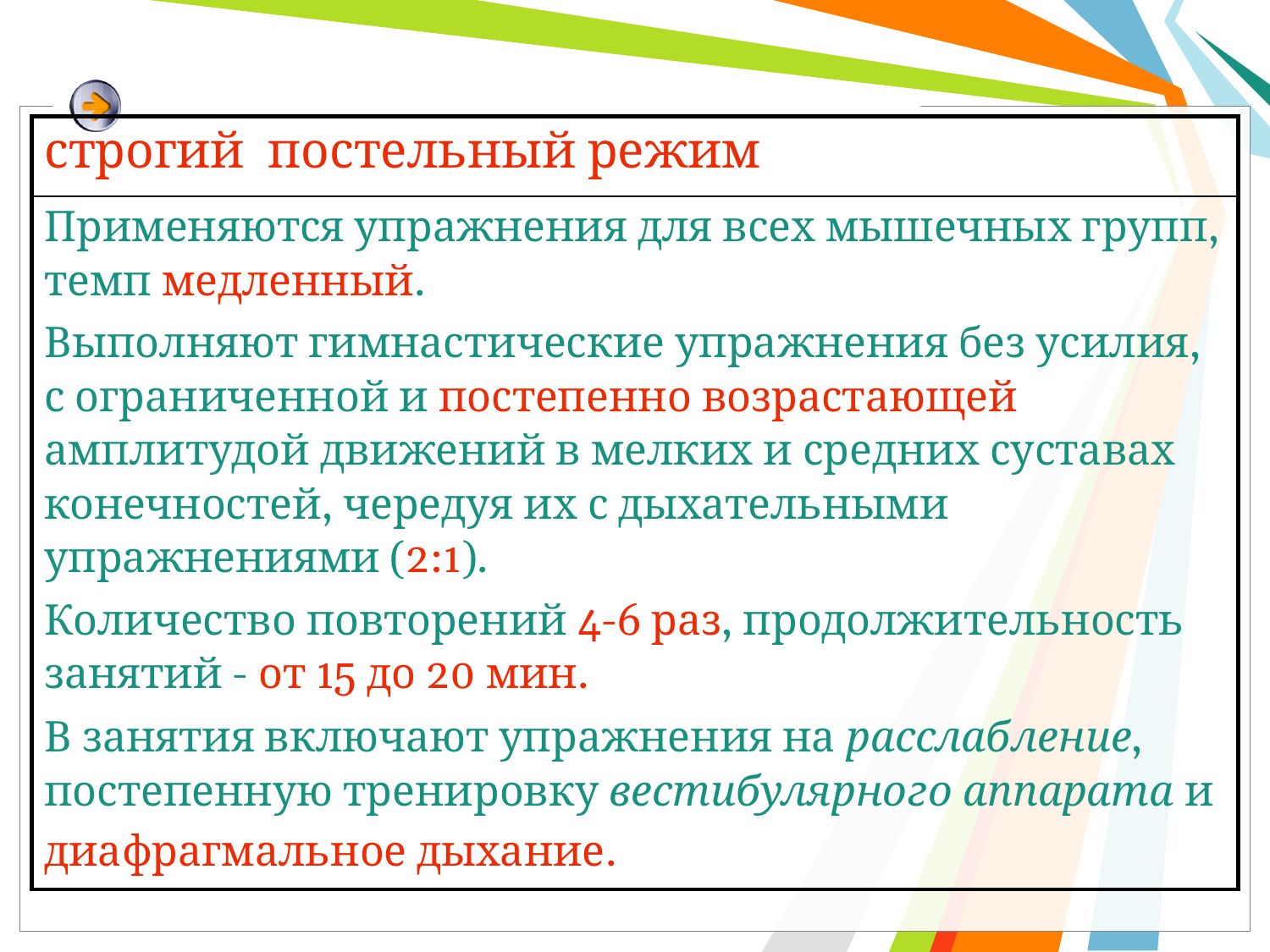

#
| строгий постельный режим |
| --- |
| Применяются упражнения для всех мышечных групп, темп медленный. Выполняют гимнастические упражнения без усилия, с ограниченной и постепенно возрастающей амплитудой движений в мелких и средних суставах конечностей, чередуя их с дыхательными упражнениями (2:1). Количество повторений 4-6 раз, продолжительность занятий - от 15 до 20 мин. В занятия включают упражнения на расслабление, постепенную тренировку вестибулярного аппарата и диафрагмальное дыхание. |